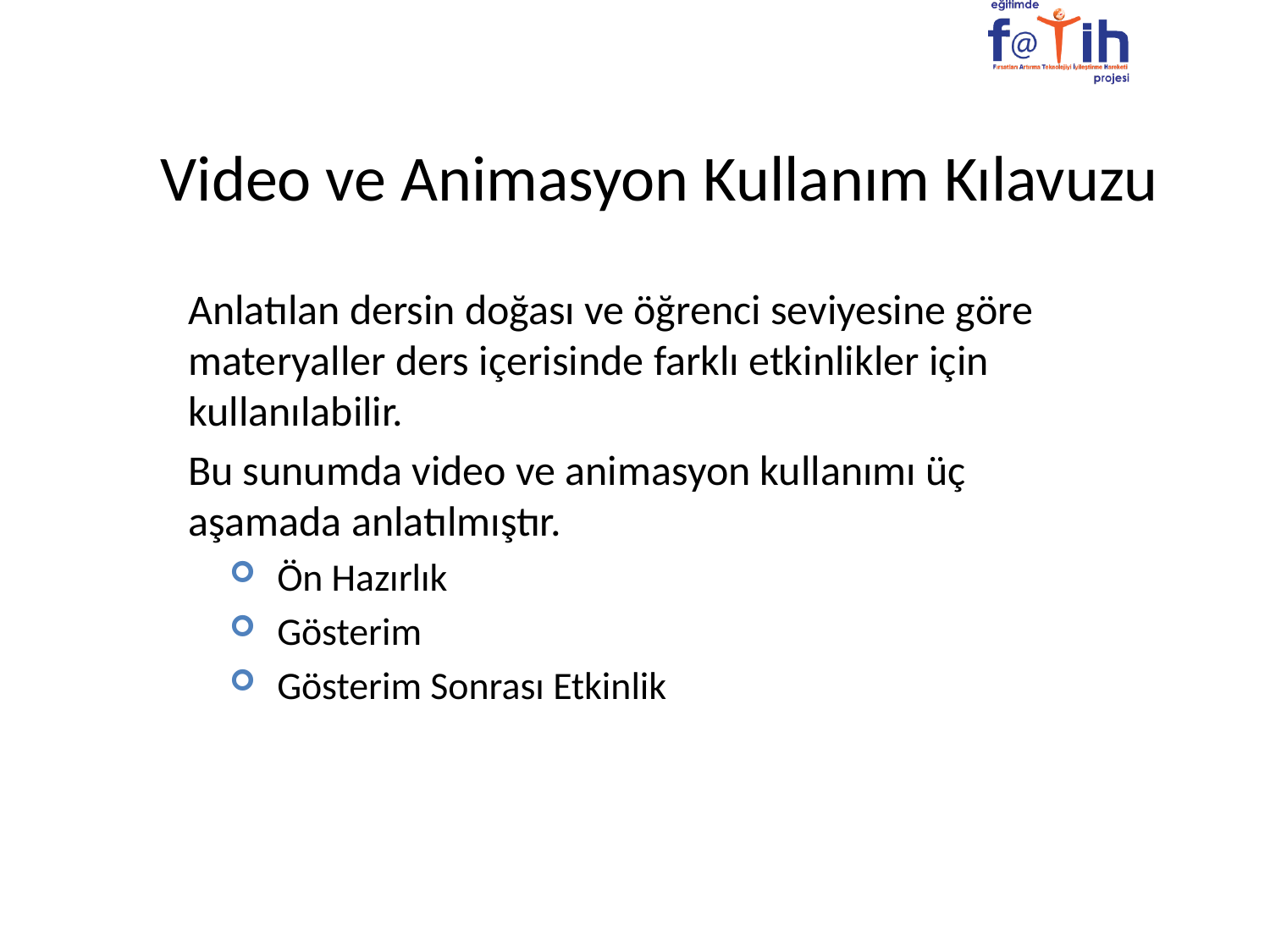

# Video ve Animasyon Kullanım Kılavuzu
Anlatılan dersin doğası ve öğrenci seviyesine göre materyaller ders içerisinde farklı etkinlikler için kullanılabilir.
Bu sunumda video ve animasyon kullanımı üç aşamada anlatılmıştır.
Ön Hazırlık
Gösterim
Gösterim Sonrası Etkinlik